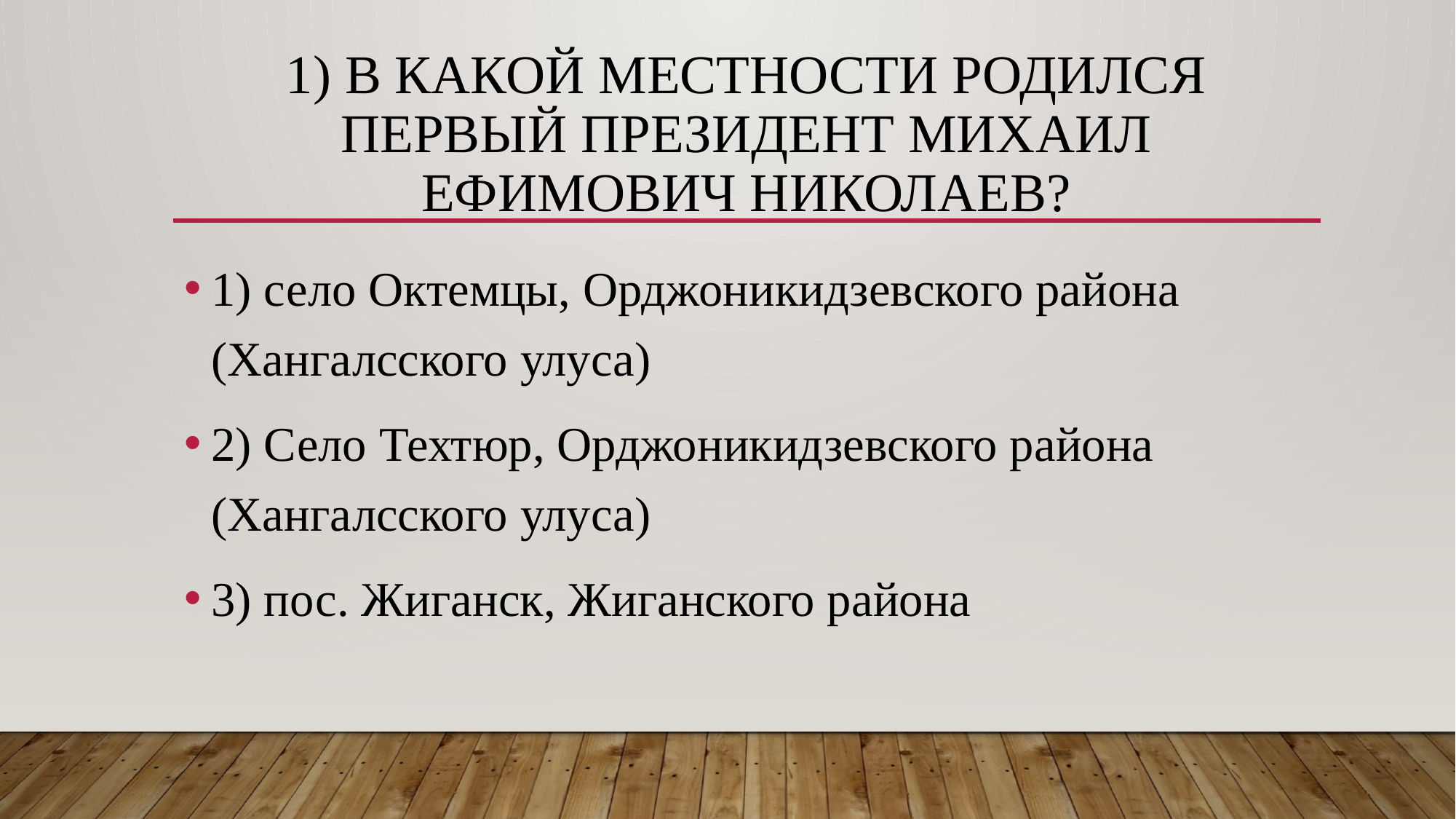

# 1) В какой местности родился первый президент михаил ефимович николаев?
1) село Октемцы, Орджоникидзевского района (Хангалсского улуса)
2) Село Техтюр, Орджоникидзевского района (Хангалсского улуса)
3) пос. Жиганск, Жиганского района